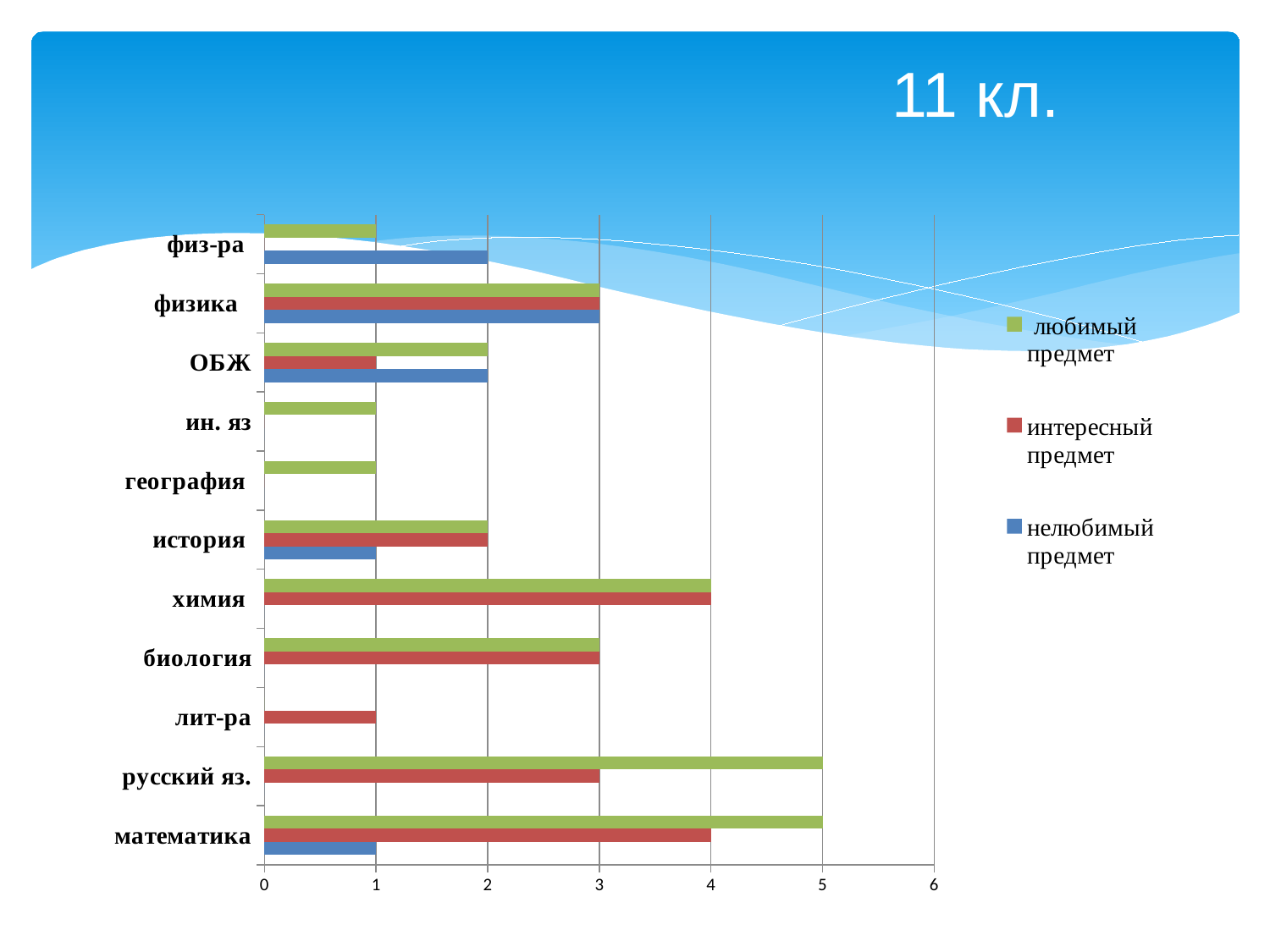

# 11 кл.

### Chart

| Category | нелюбимый предмет | интересный предмет  |  любимый предмет  |
|---|---|---|---|
| математика | 1.0 | 4.0 | 5.0 |
| русский яз. | 0.0 | 3.0 | 5.0 |
| лит-ра | 0.0 | 1.0 | 0.0 |
| биология | 0.0 | 3.0 | 3.0 |
| химия  | 0.0 | 4.0 | 4.0 |
| история  | 1.0 | 2.0 | 2.0 |
| география  | 0.0 | 0.0 | 1.0 |
| ин. яз | 0.0 | 0.0 | 1.0 |
| ОБЖ | 2.0 | 1.0 | 2.0 |
| физика   | 3.0 | 3.0 | 3.0 |
| физ-ра  | 2.0 | 0.0 | 1.0 |